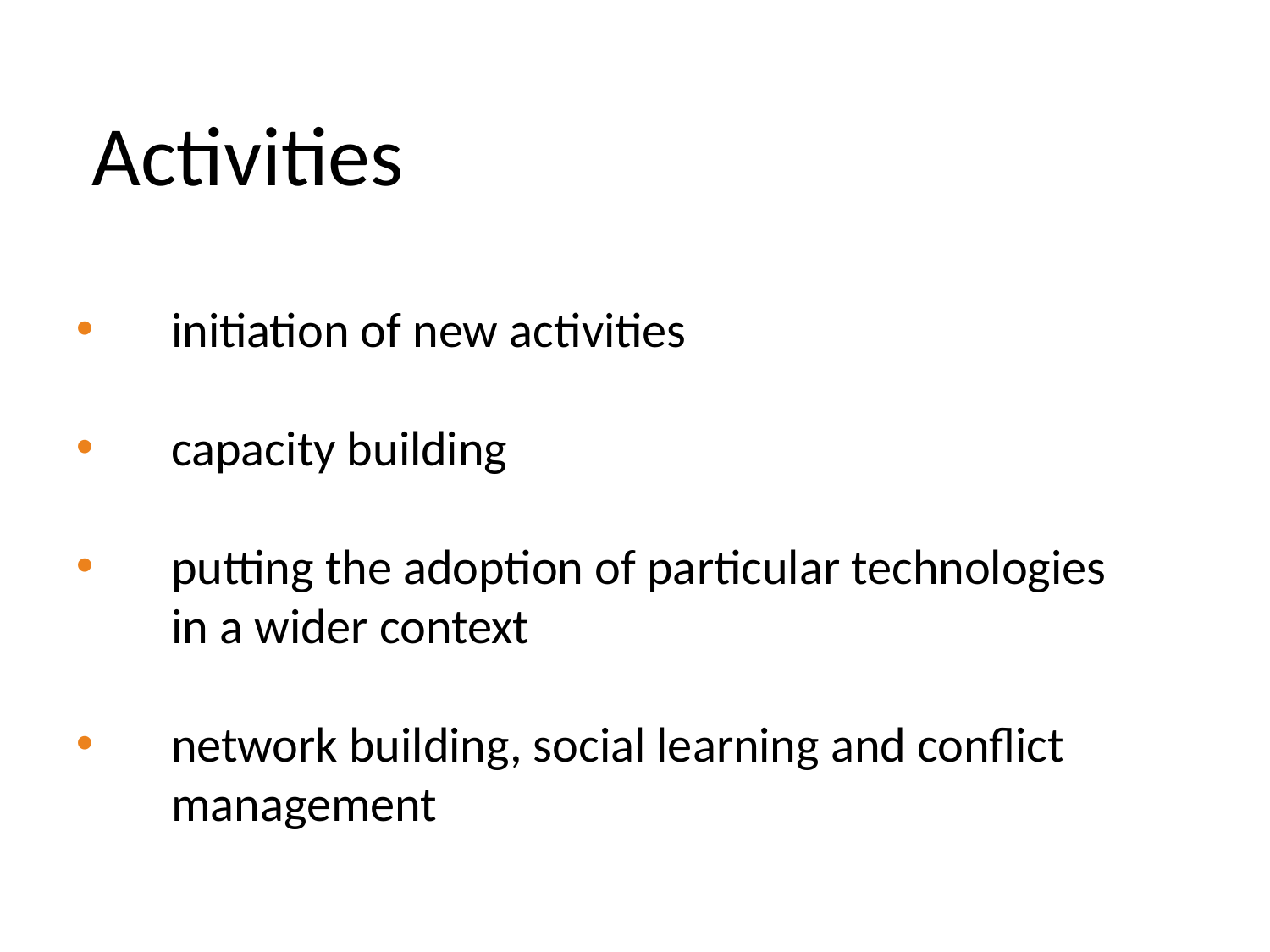

Activities

initiation of new activities

capacity building

putting the adoption of particular technologies in a wider context

network building, social learning and conflict management